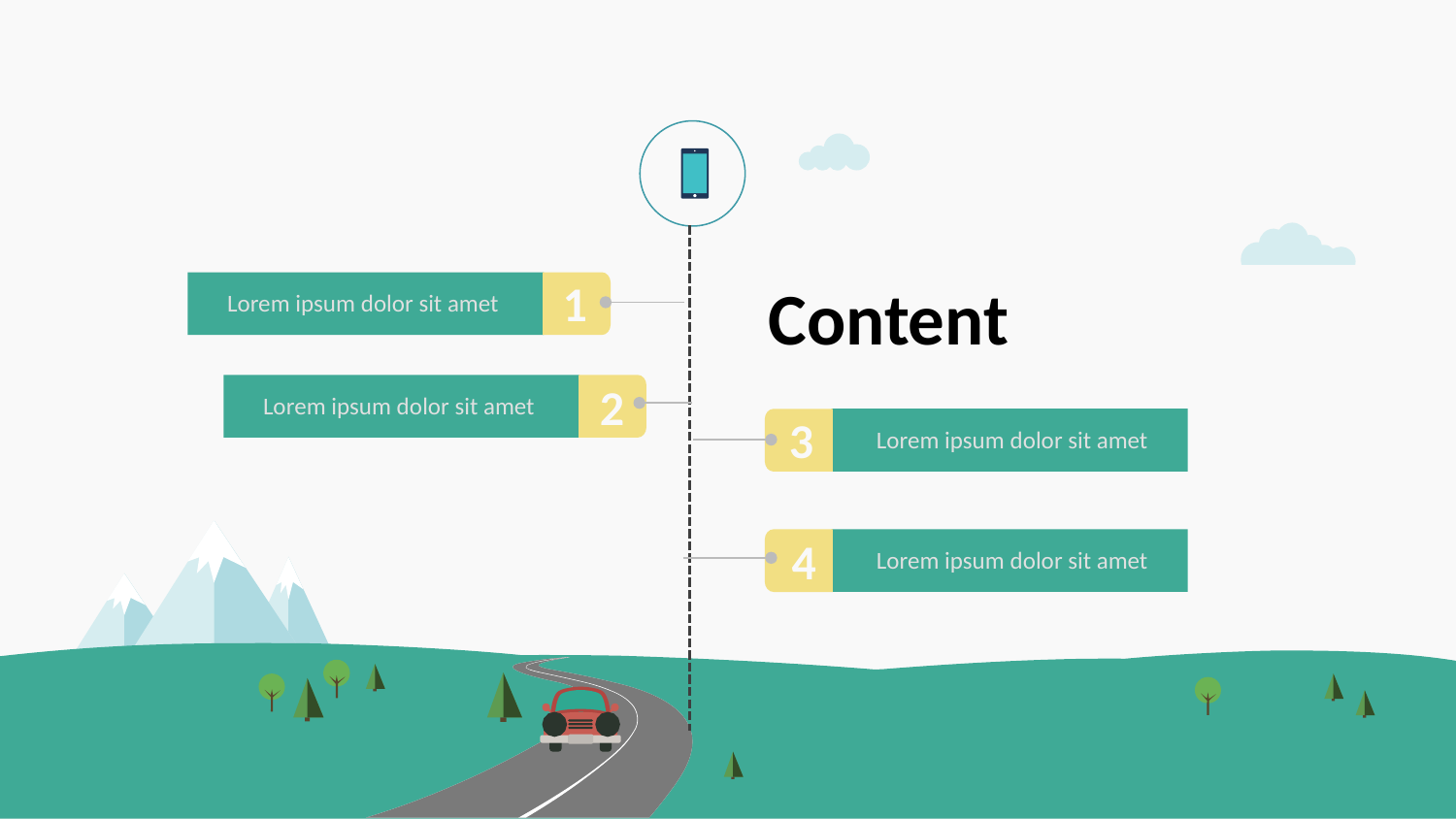

Content
1

Lorem ipsum dolor sit amet
2

Lorem ipsum dolor sit amet
3

Lorem ipsum dolor sit amet

4

Lorem ipsum dolor sit amet